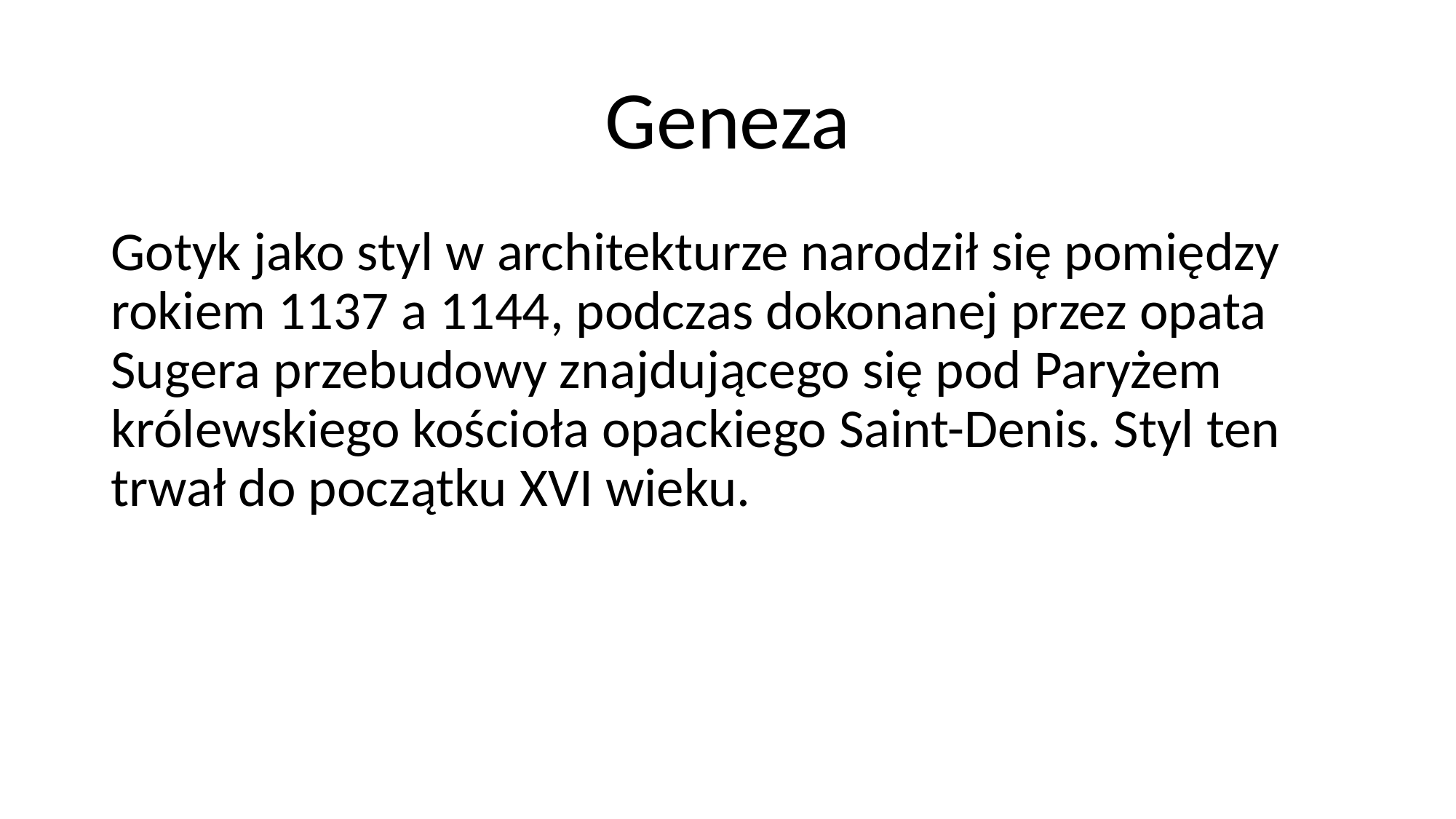

# Geneza
Gotyk jako styl w architekturze narodził się pomiędzy rokiem 1137 a 1144, podczas dokonanej przez opata Sugera przebudowy znajdującego się pod Paryżem królewskiego kościoła opackiego Saint-Denis. Styl ten trwał do początku XVI wieku.